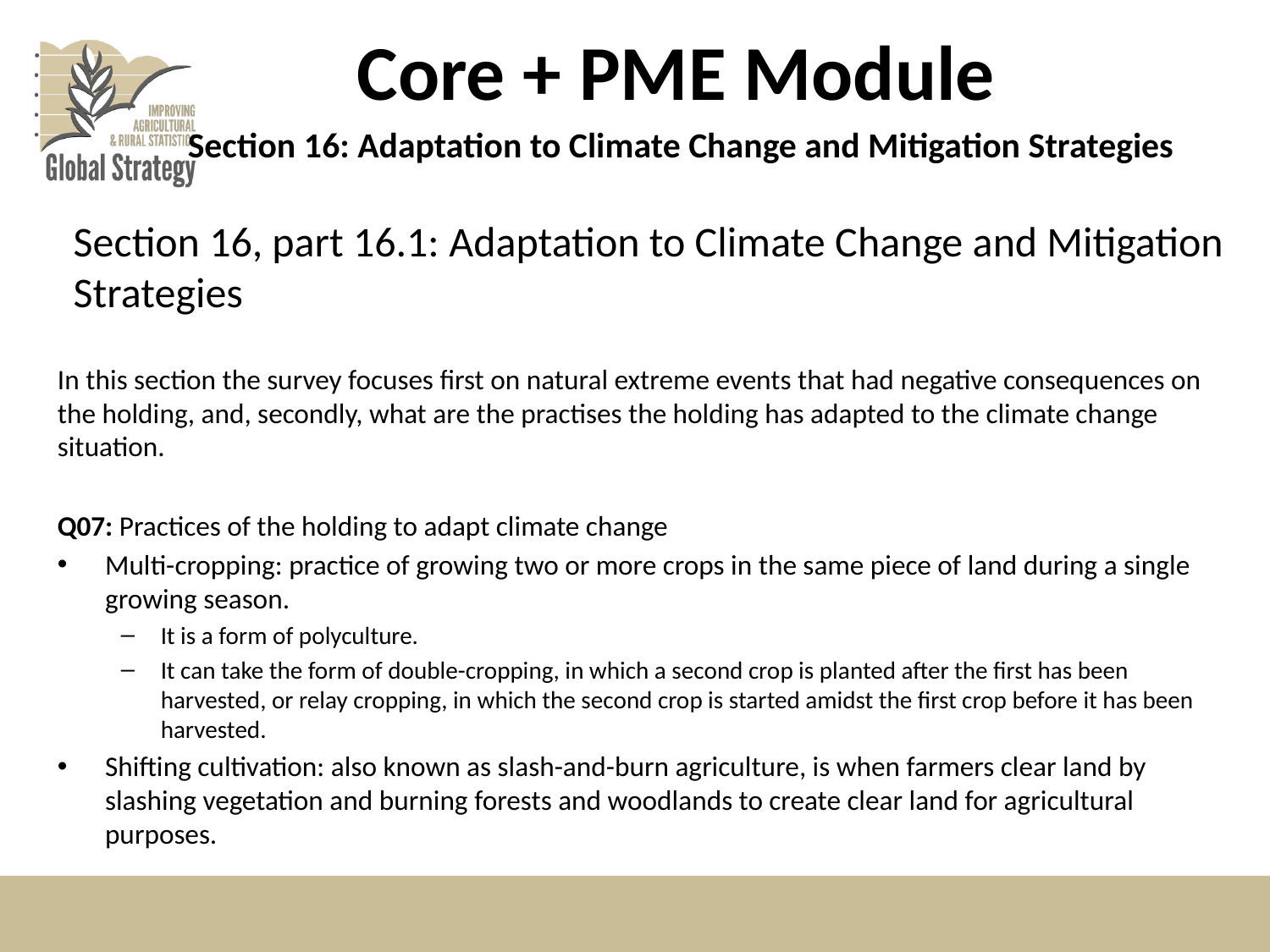

# Core + PME Module
      Section 16: Adaptation to Climate Change and Mitigation Strategies

Section 16, part 16.1: Adaptation to Climate Change and Mitigation Strategies

In this section the survey focuses first on natural extreme events that had negative consequences on the holding, and, secondly, what are the practises the holding has adapted to the climate change situation.

Q07: Practices of the holding to adapt climate change
Multi-cropping: practice of growing two or more crops in the same piece of land during a single growing season.
It is a form of polyculture.
It can take the form of double-cropping, in which a second crop is planted after the first has been harvested, or relay cropping, in which the second crop is started amidst the first crop before it has been harvested.
Shifting cultivation: also known as slash-and-burn agriculture, is when farmers clear land by slashing vegetation and burning forests and woodlands to create clear land for agricultural purposes.